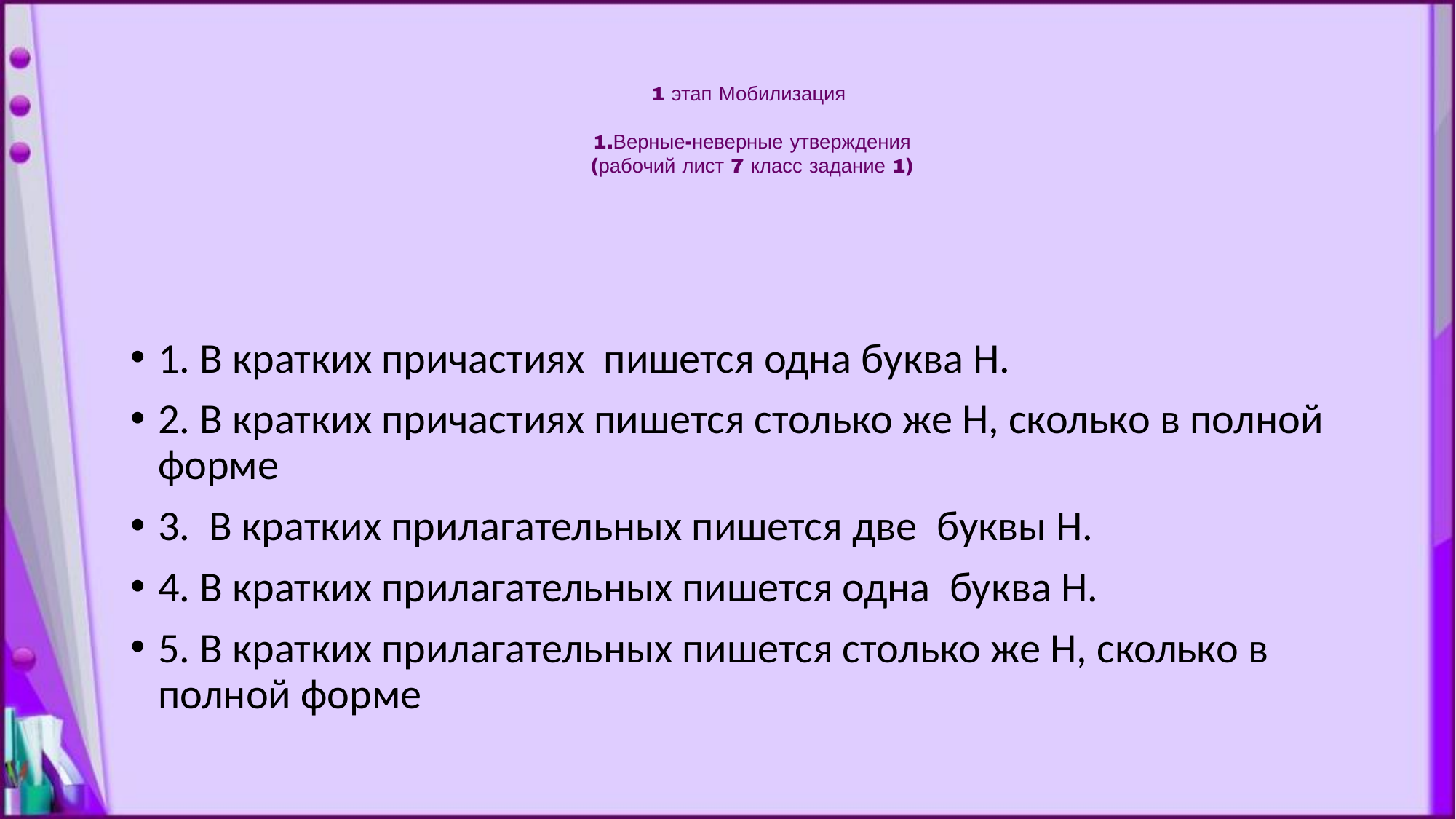

# 1 этап Мобилизация 1.Верные-неверные утверждения (рабочий лист 7 класс задание 1)
1. В кратких причастиях  пишется одна буква Н.
2. В кратких причастиях пишется столько же Н, сколько в полной форме
3.  В кратких прилагательных пишется две  буквы Н.
4. В кратких прилагательных пишется одна  буква Н.
5. В кратких прилагательных пишется столько же Н, сколько в полной форме